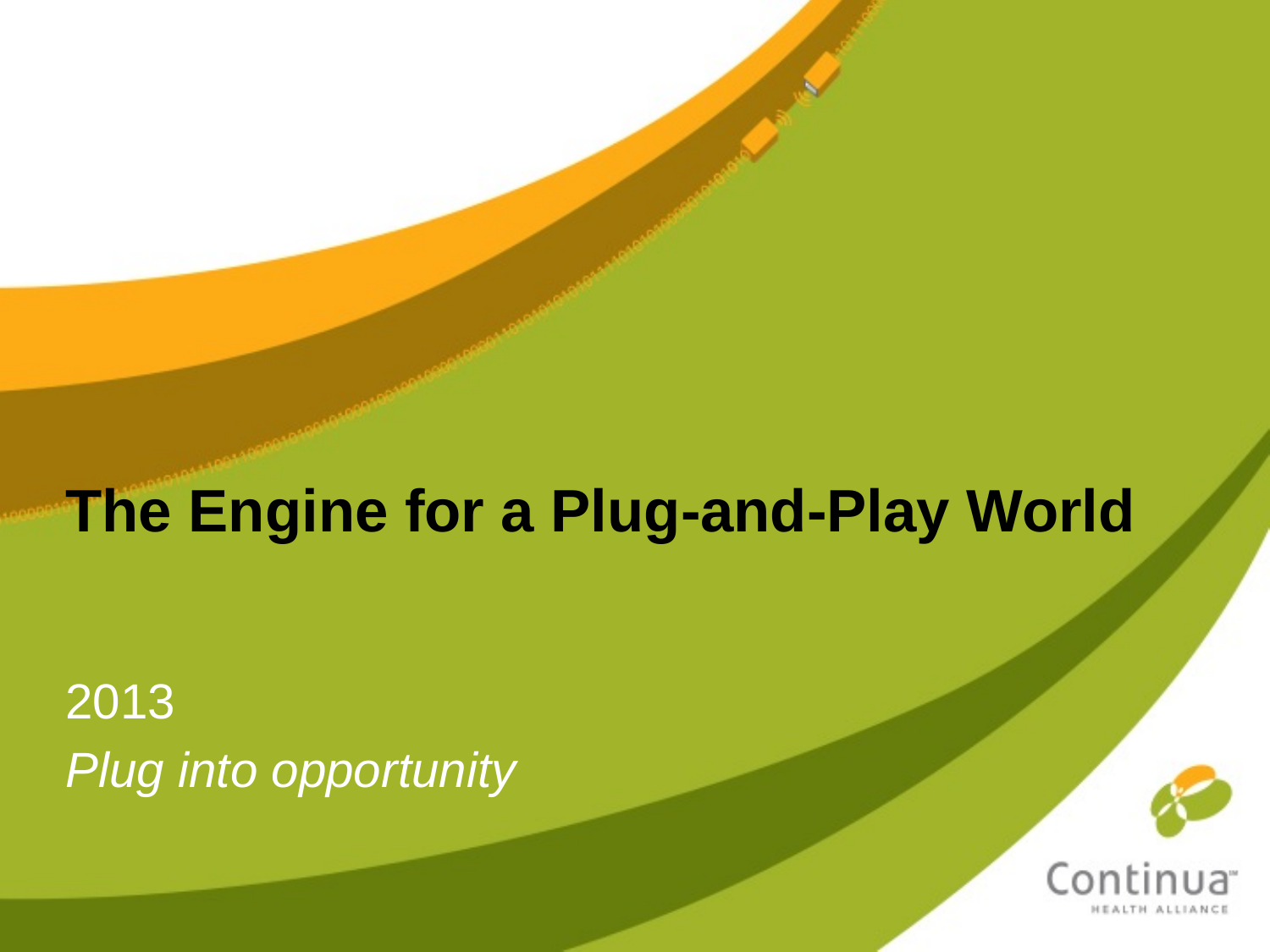

The Engine for a Plug-and-Play World
2013
Plug into opportunity